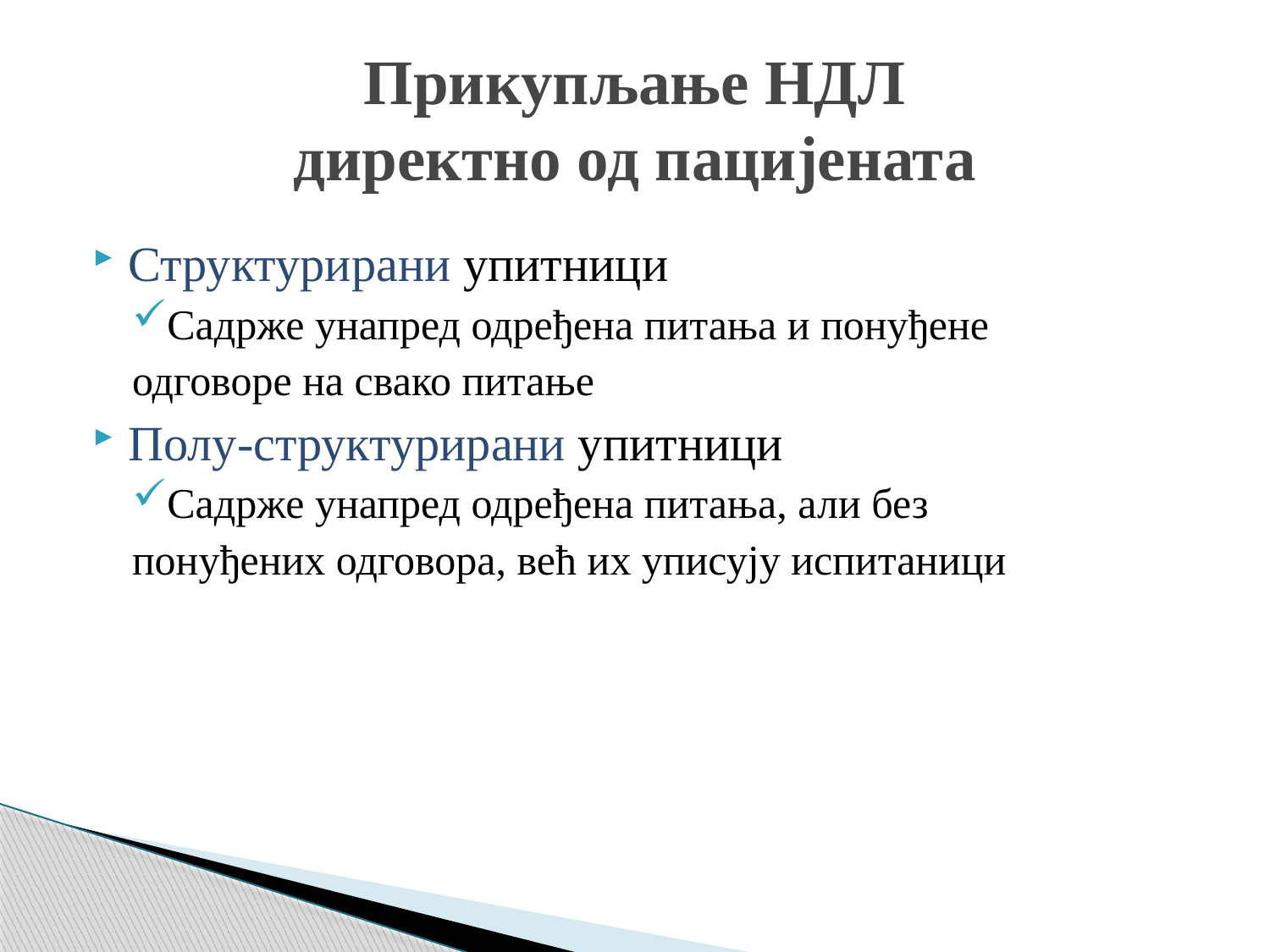

# Прикупљање НДЛ директно од пацијената
Структурирани упитници
Садрже унапред одређена питања и понуђене
одговоре на свако питање
Полу-структурирани упитници
Садрже унапред одређена питања, али без
понуђених одговора, већ их уписују испитаници